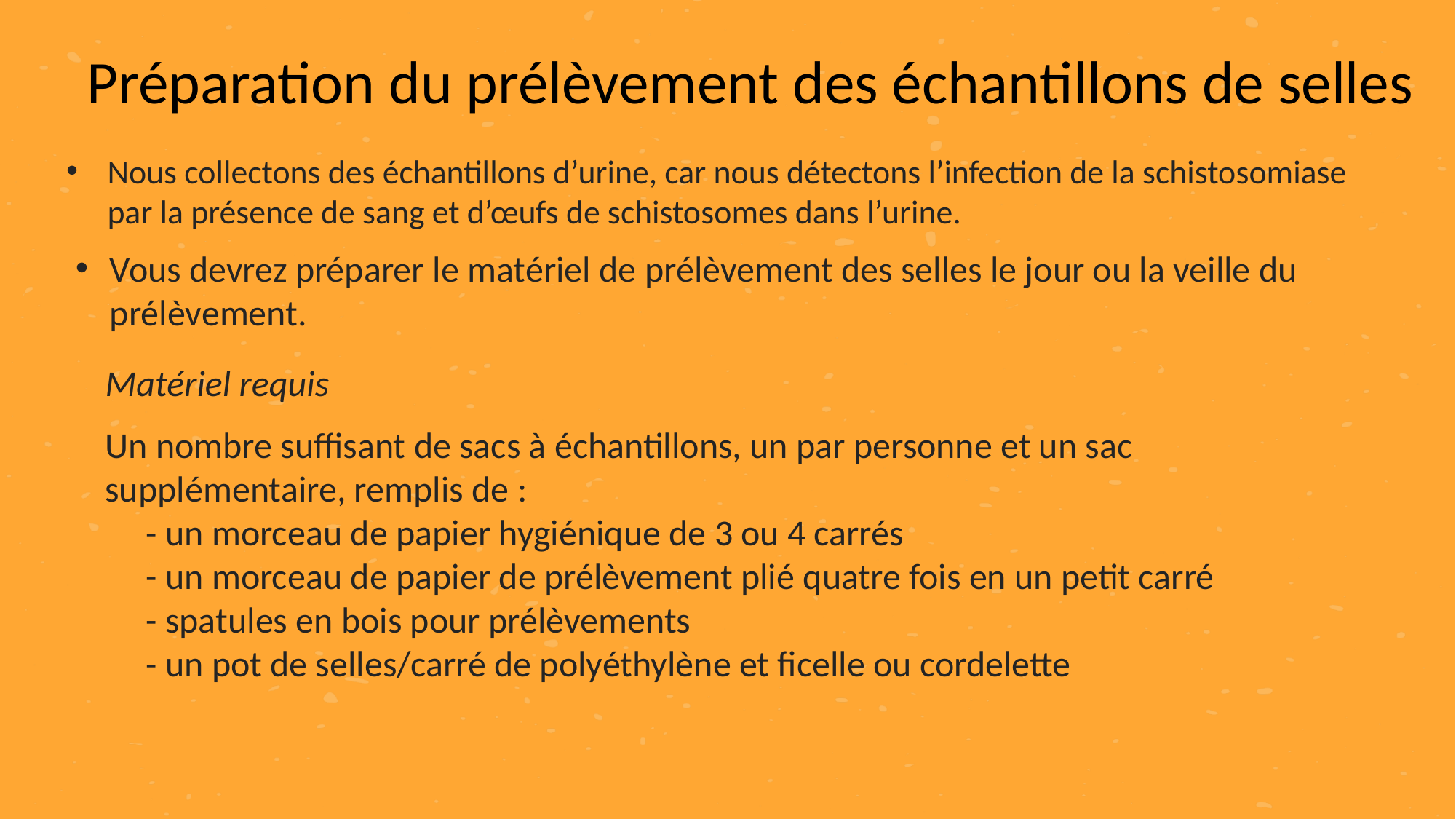

Préparation du prélèvement des échantillons de selles
Nous collectons des échantillons d’urine, car nous détectons l’infection de la schistosomiase par la présence de sang et d’œufs de schistosomes dans l’urine.
Vous devrez préparer le matériel de prélèvement des selles le jour ou la veille du prélèvement.
Matériel requis
Un nombre suffisant de sacs à échantillons, un par personne et un sac supplémentaire, remplis de :
     - un morceau de papier hygiénique de 3 ou 4 carrés
     - un morceau de papier de prélèvement plié quatre fois en un petit carré
     - spatules en bois pour prélèvements
     - un pot de selles/carré de polyéthylène et ficelle ou cordelette